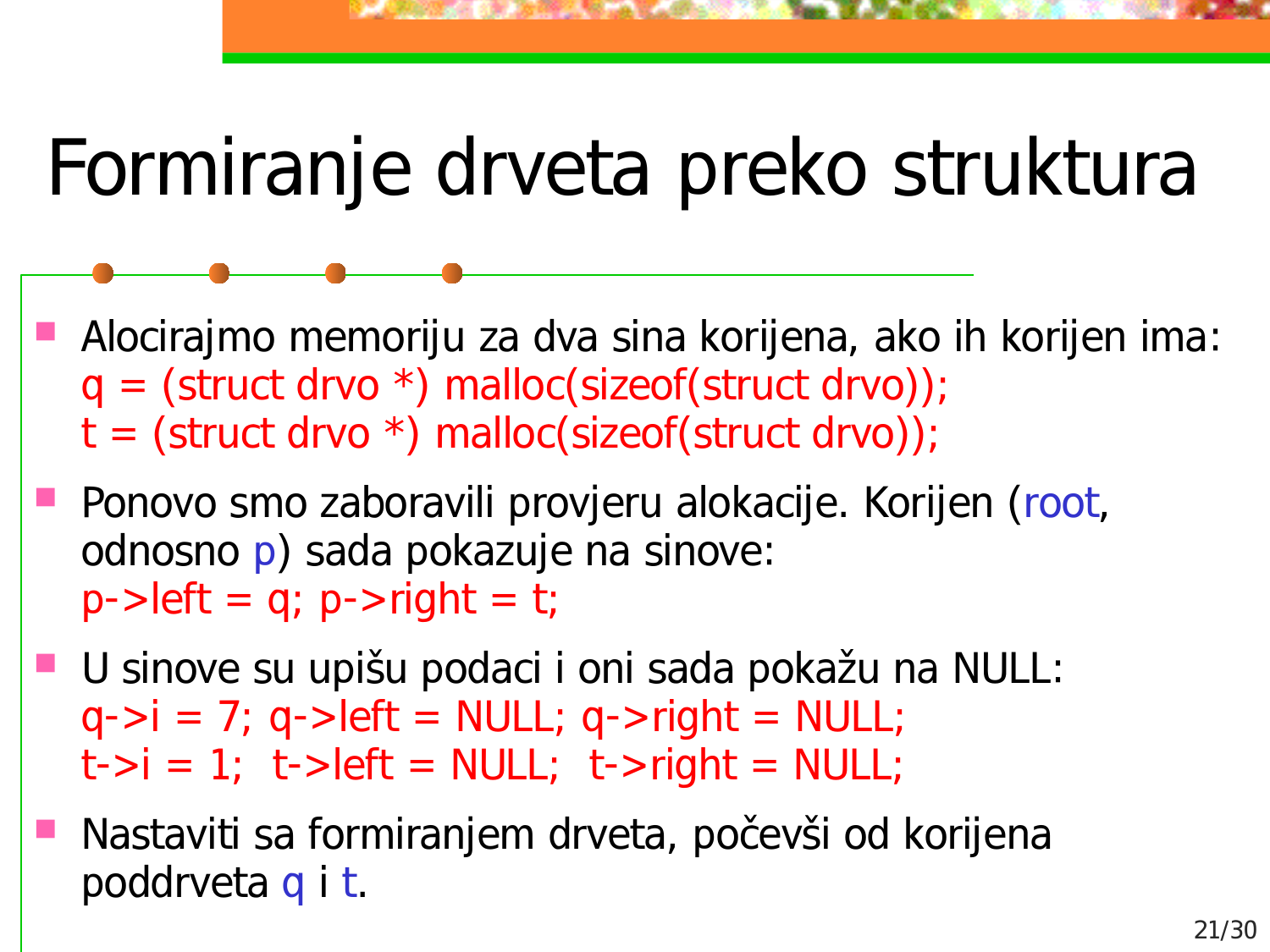

# Formiranje drveta preko struktura
Alocirajmo memoriju za dva sina korijena, ako ih korijen ima:
q = (struct drvo *) malloc(sizeof(struct drvo));
t = (struct drvo *) malloc(sizeof(struct drvo));
Ponovo smo zaboravili provjeru alokacije. Korijen (root, odnosno p) sada pokazuje na sinove:
p->left = q; p->right = t;
U sinove su upišu podaci i oni sada pokažu na NULL:
q->i = 7; q->left = NULL; q->right = NULL;
t->i = 1;  t->left = NULL;  t->right = NULL;
Nastaviti sa formiranjem drveta, počevši od korijena poddrveta q i t.
21/30